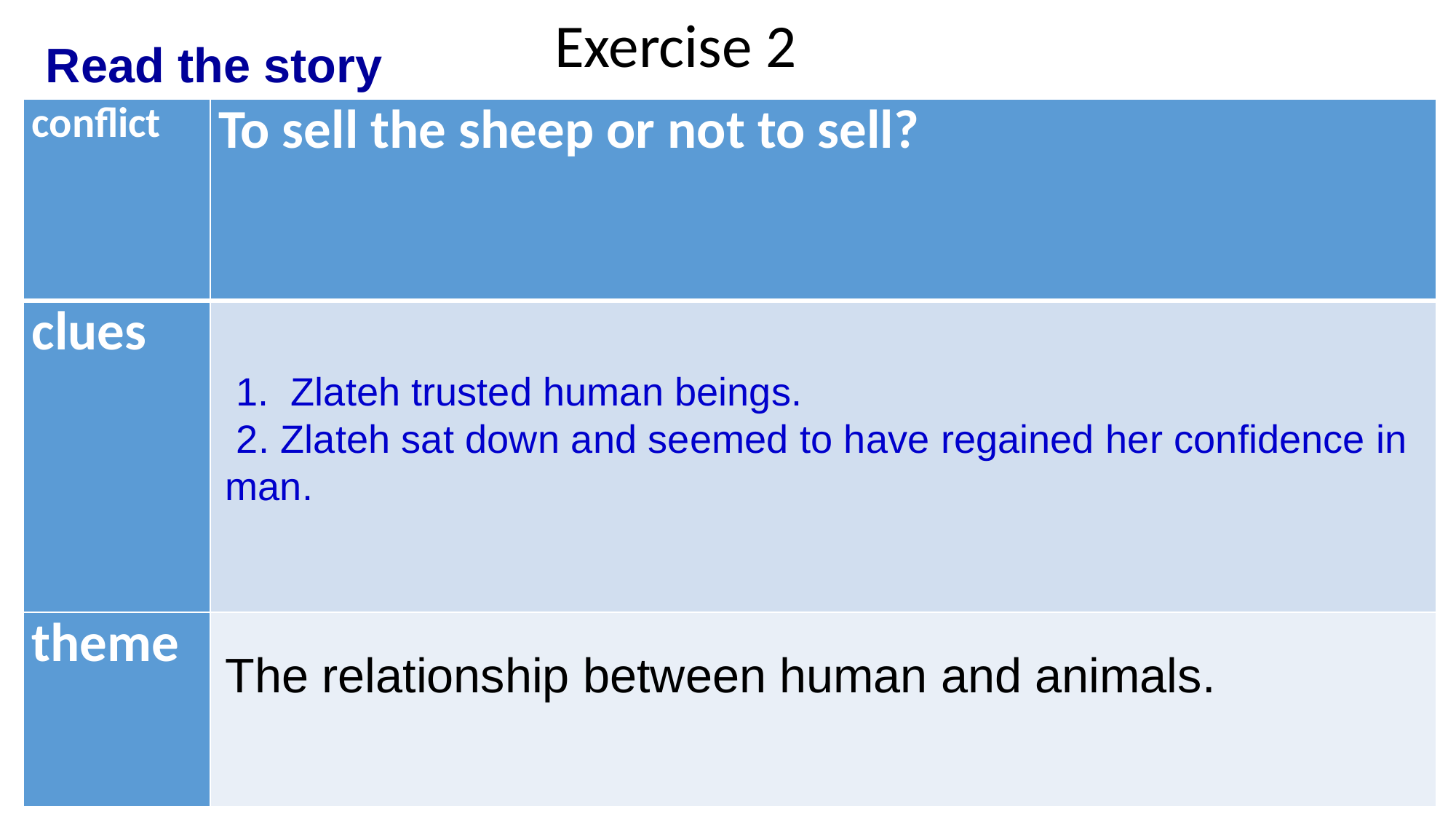

Read the story
Exercise 2
| conflict | To sell the sheep or not to sell? |
| --- | --- |
| clues |  |
| theme |  |

 1.  Zlateh trusted human beings.
 2. Zlateh sat down and seemed to have regained her confidence in man.
The relationship between human and animals.